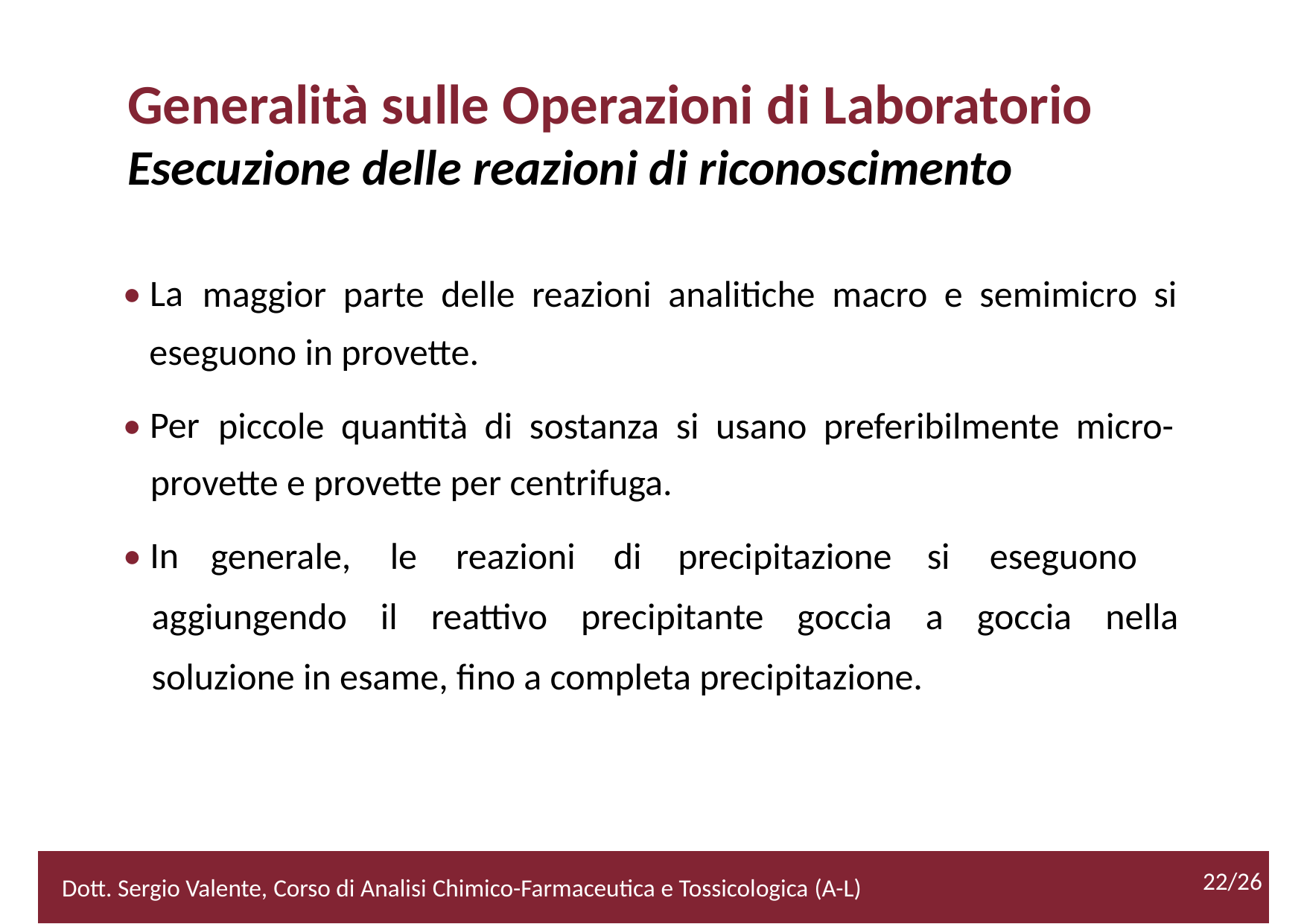

Generalità sulle Operazioni di Laboratorio
Esecuzione delle reazioni di riconoscimento
• La
maggior  parte  delle  reazioni  analitiche  macro  e  semimicro  si
eseguono in provette.
• Per
piccole  quantità  di  sostanza  si  usano  preferibilmente  micro-
provette e provette per centrifuga.
• In
generale,
le
reazioni
di
precipitazione
si
eseguono
aggiungendo    il    reattivo    precipitante    goccia    a    goccia    nella

soluzione in esame, fino a completa precipitazione.

22/26
2/52
Dott. Sergio Valente, Corso di Analisi Chimico-Farmaceutica e Tossicologica (A-L)